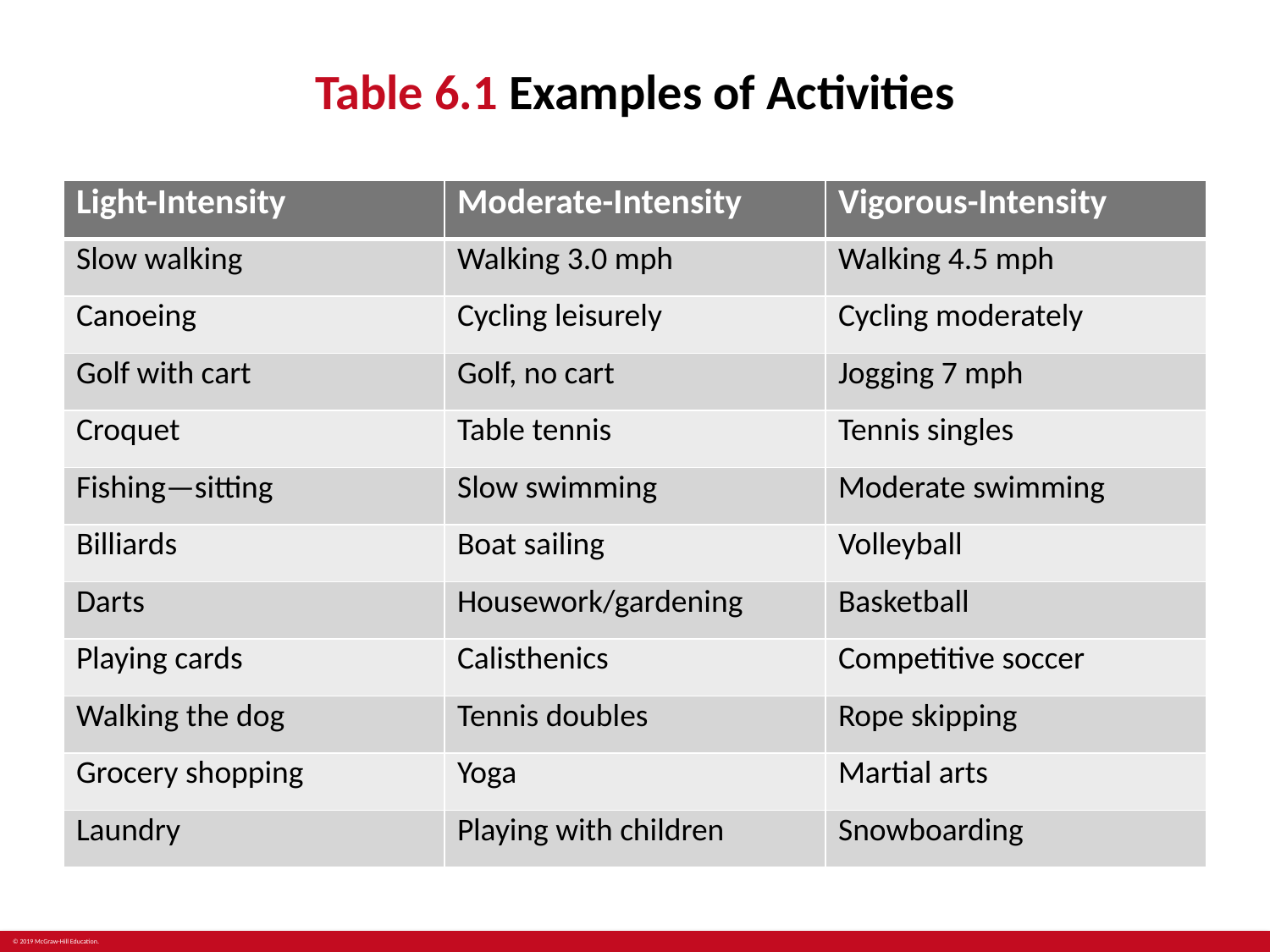

# Table 6.1 Examples of Activities
| Light-Intensity | Moderate-Intensity | Vigorous-Intensity |
| --- | --- | --- |
| Slow walking | Walking 3.0 mph | Walking 4.5 mph |
| Canoeing | Cycling leisurely | Cycling moderately |
| Golf with cart | Golf, no cart | Jogging 7 mph |
| Croquet | Table tennis | Tennis singles |
| Fishing—sitting | Slow swimming | Moderate swimming |
| Billiards | Boat sailing | Volleyball |
| Darts | Housework/gardening | Basketball |
| Playing cards | Calisthenics | Competitive soccer |
| Walking the dog | Tennis doubles | Rope skipping |
| Grocery shopping | Yoga | Martial arts |
| Laundry | Playing with children | Snowboarding |